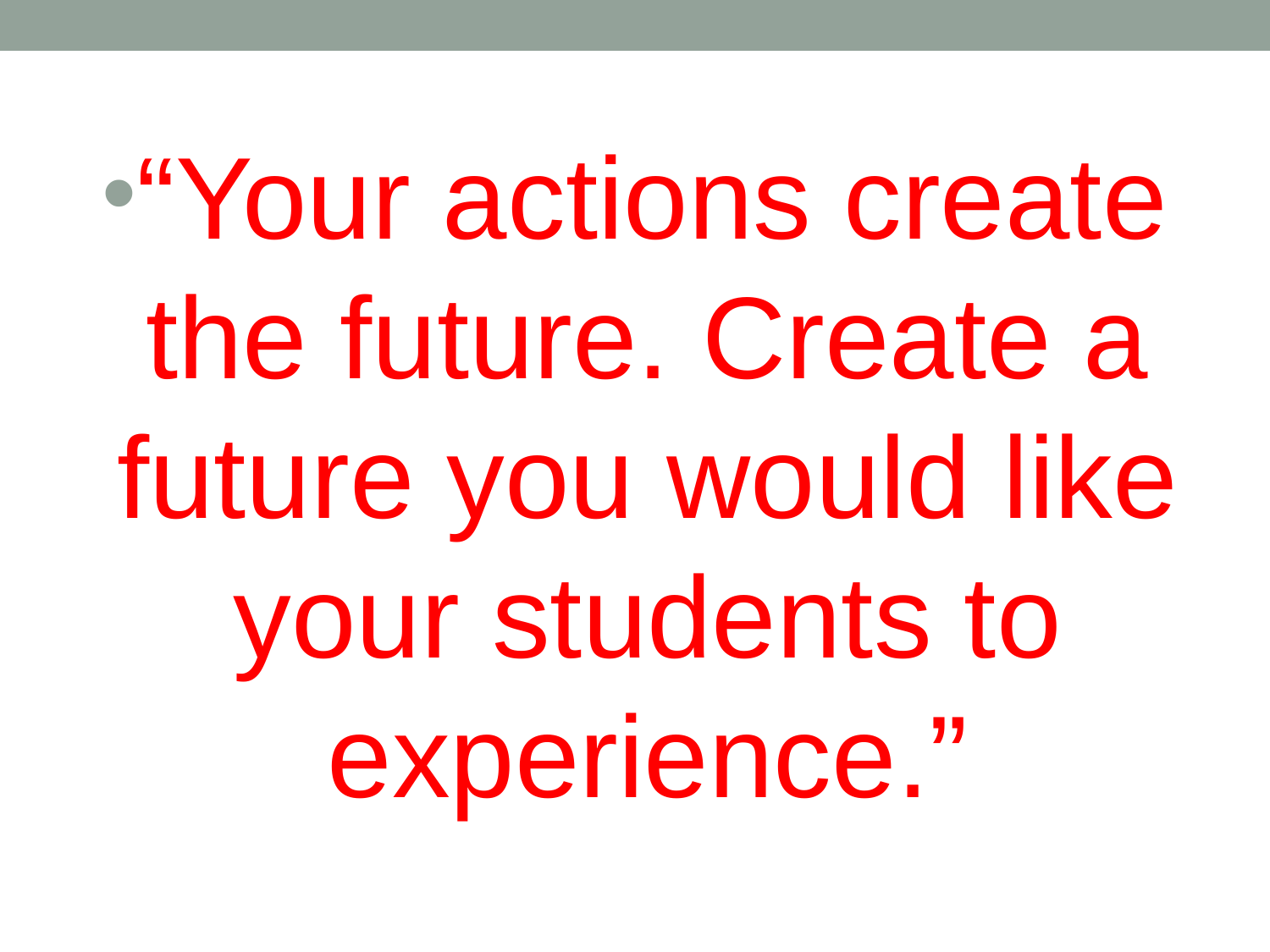

“Your actions create the future. Create a future you would like your students to experience.”